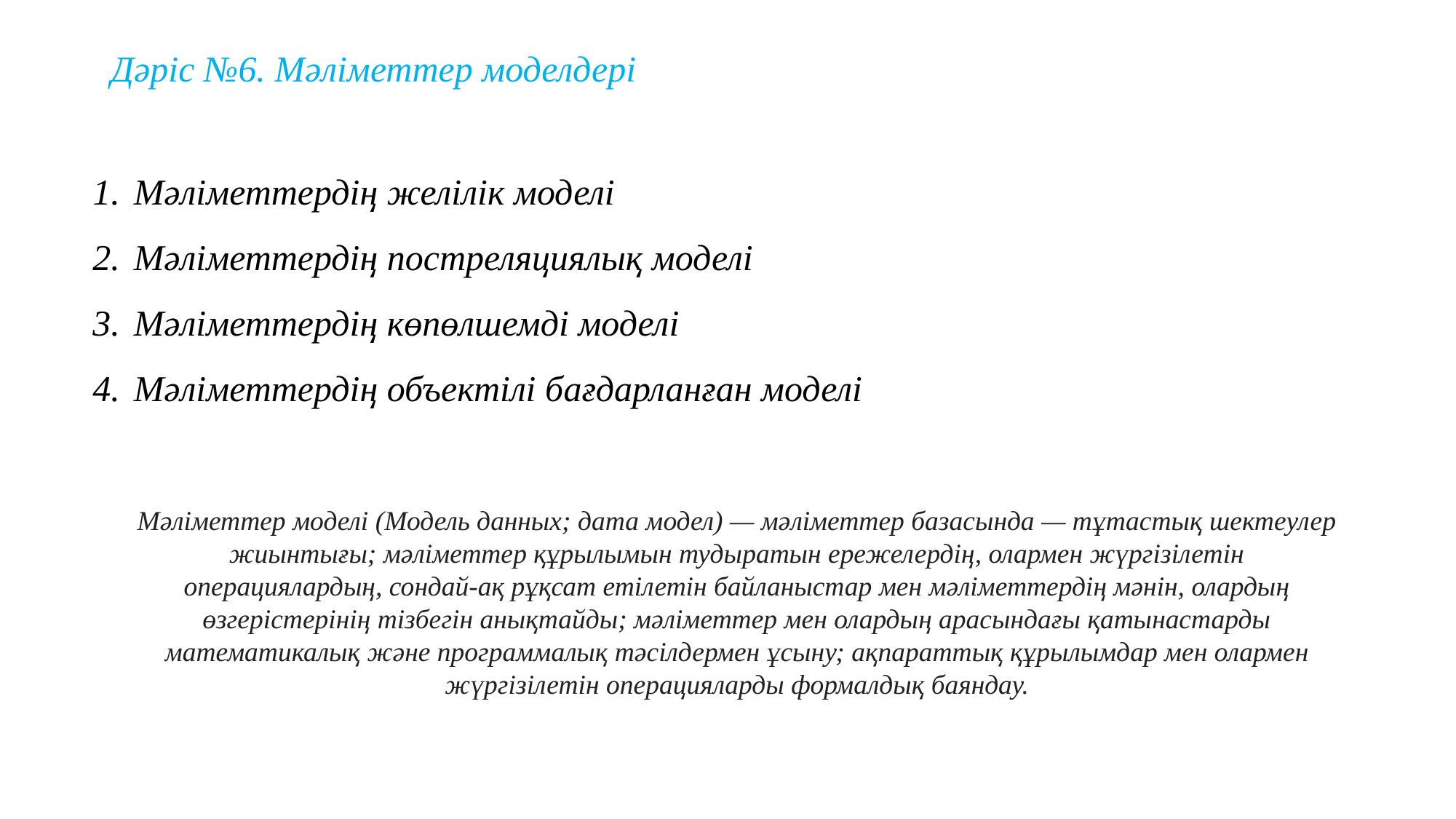

# Дәріс №6. Мәліметтер моделдері
Мәліметтердің желілік моделі
Мәліметтердің постреляциялық моделі
Мәліметтердің көпөлшемді моделі
Мәліметтердің объектілі бағдарланған моделі
Мәліметтер моделі (Модель данных; дата модел) — мәліметтер базасында — тұтастық шектеулер жиынтығы; мәліметтер құрылымын тудыратын ережелердің, олармен жүргізілетін операциялардың, сондай-ақ рұқсат етілетін байланыстар мен мәліметтердің мәнін, олардың өзгерістерінің тізбегін анықтайды; мәліметтер мен олардың арасындағы қатынастарды математикалық және программалық тәсілдермен ұсыну; ақпараттық құрылымдар мен олармен жүргізілетін операцияларды формалдық баяндау.